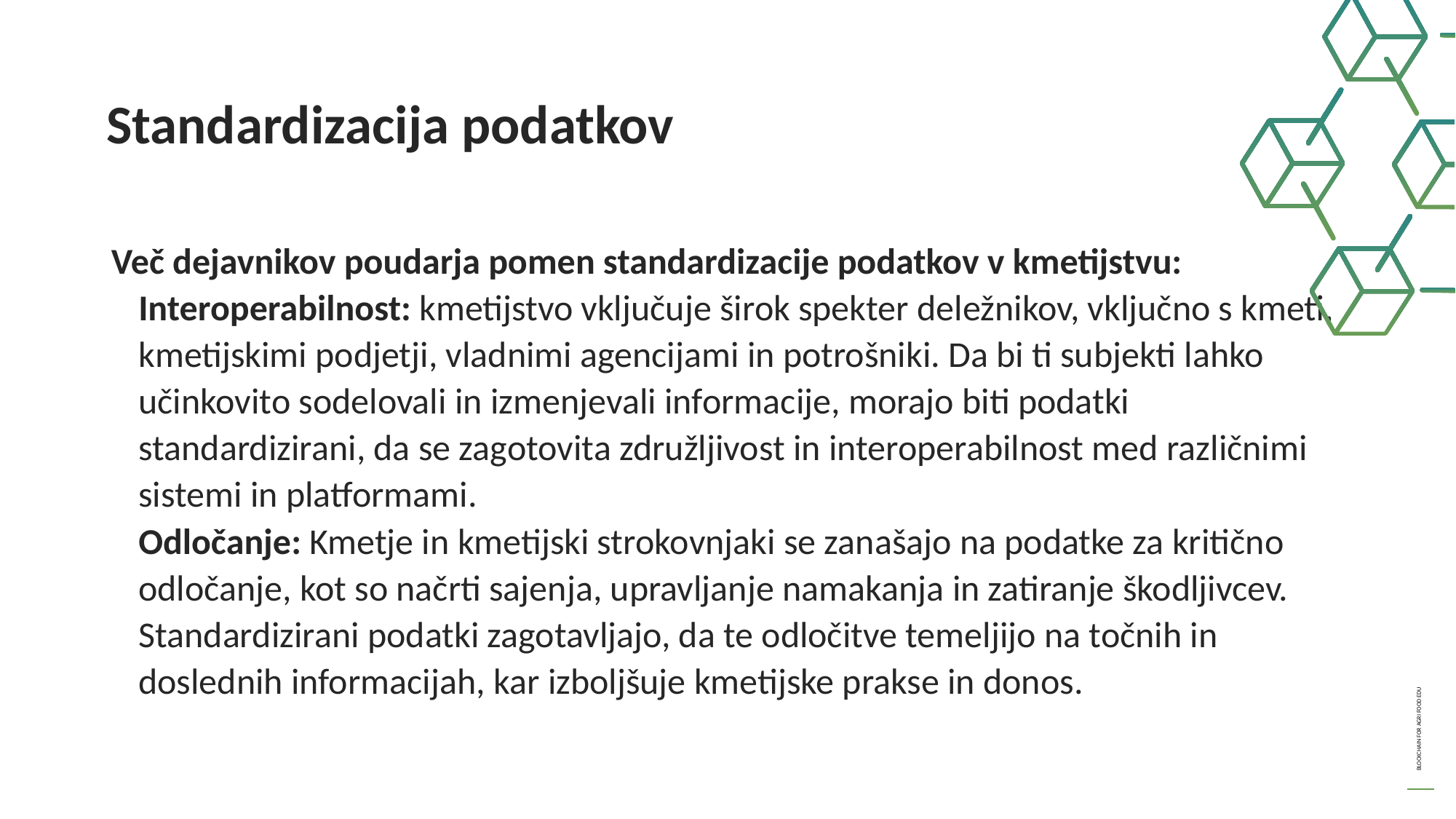

Standardizacija podatkov
Več dejavnikov poudarja pomen standardizacije podatkov v kmetijstvu:
Interoperabilnost: kmetijstvo vključuje širok spekter deležnikov, vključno s kmeti, kmetijskimi podjetji, vladnimi agencijami in potrošniki. Da bi ti subjekti lahko učinkovito sodelovali in izmenjevali informacije, morajo biti podatki standardizirani, da se zagotovita združljivost in interoperabilnost med različnimi sistemi in platformami.
Odločanje: Kmetje in kmetijski strokovnjaki se zanašajo na podatke za kritično odločanje, kot so načrti sajenja, upravljanje namakanja in zatiranje škodljivcev. Standardizirani podatki zagotavljajo, da te odločitve temeljijo na točnih in doslednih informacijah, kar izboljšuje kmetijske prakse in donos.